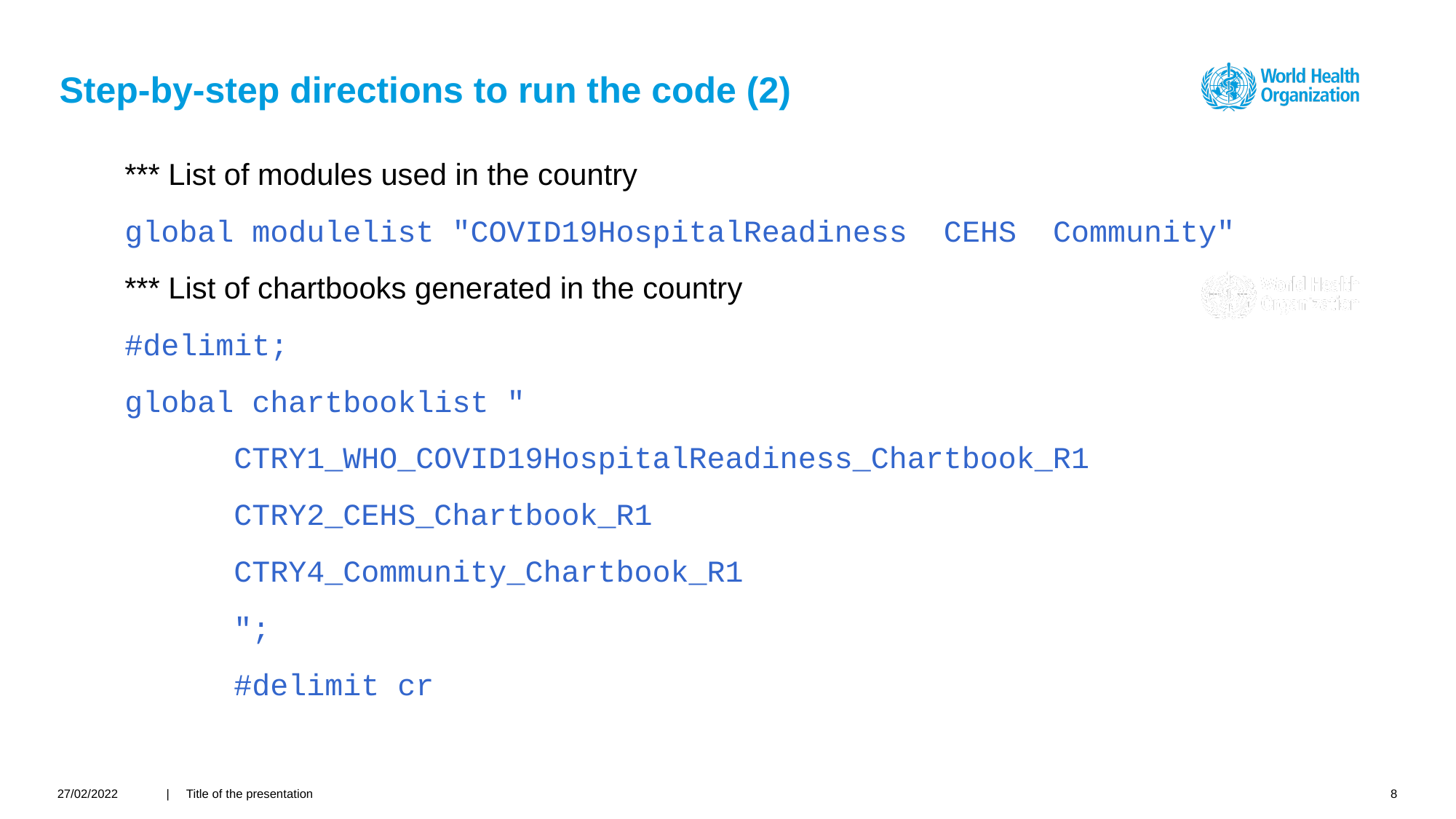

Step-by-step directions to run the code (2)

*** List of modules used in the country
global modulelist "COVID19HospitalReadiness  CEHS  Community"
*** List of chartbooks generated in the country
#delimit;
global chartbooklist "
	CTRY1_WHO_COVID19HospitalReadiness_Chartbook_R1
	CTRY2_CEHS_Chartbook_R1
	CTRY4_Community_Chartbook_R1
	";
	#delimit cr

27/02/2022
|     Title of the presentation
8